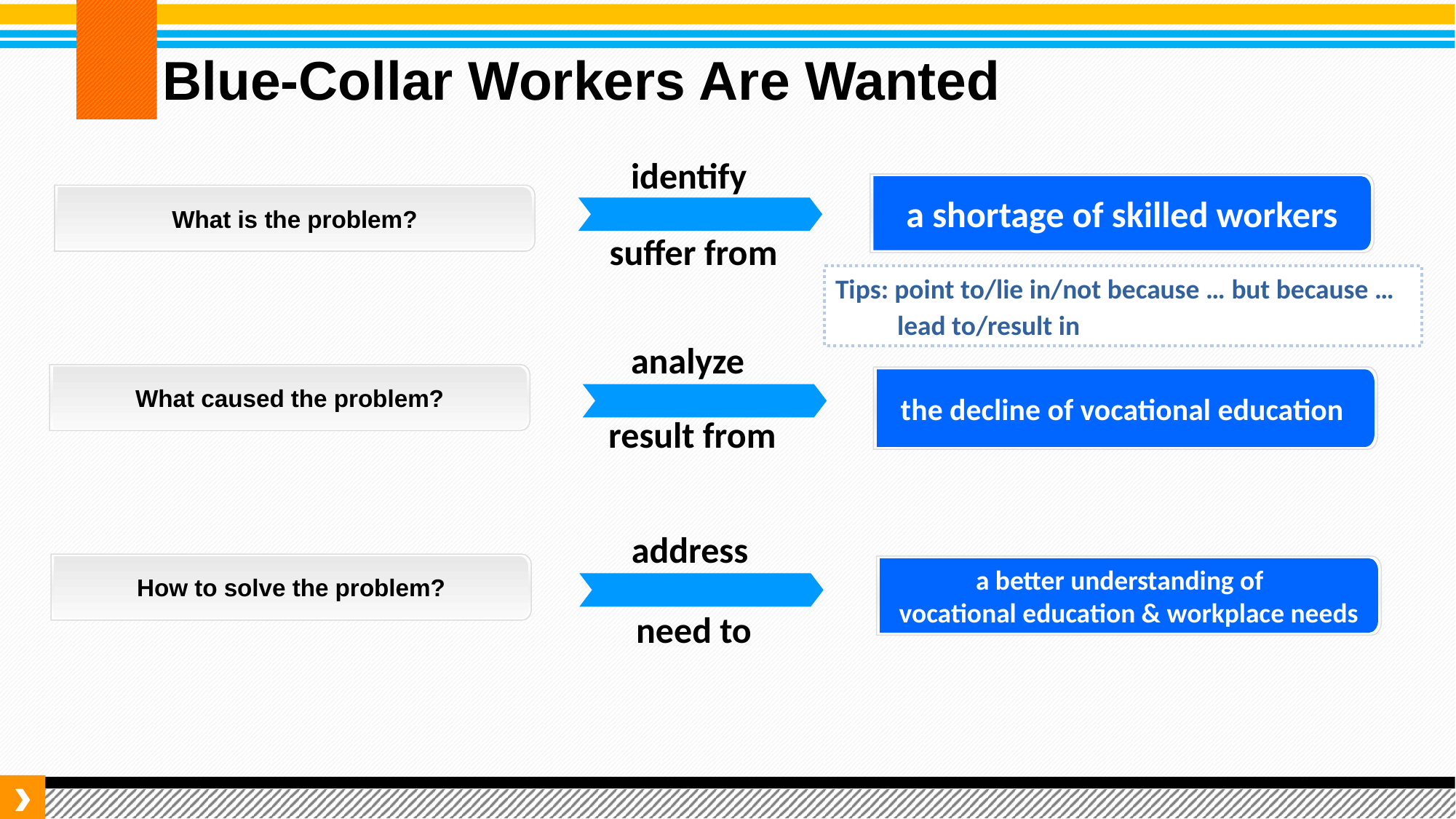

Blue-Collar Workers Are Wanted
identify

a shortage of skilled workers

What is the problem?

suffer from
Tips: point to/lie in/not because … but because …
          lead to/result in
analyze

What caused the problem?

the decline of vocational education

result from
address

How to solve the problem?

a better understanding of
vocational education & workplace needs

need to